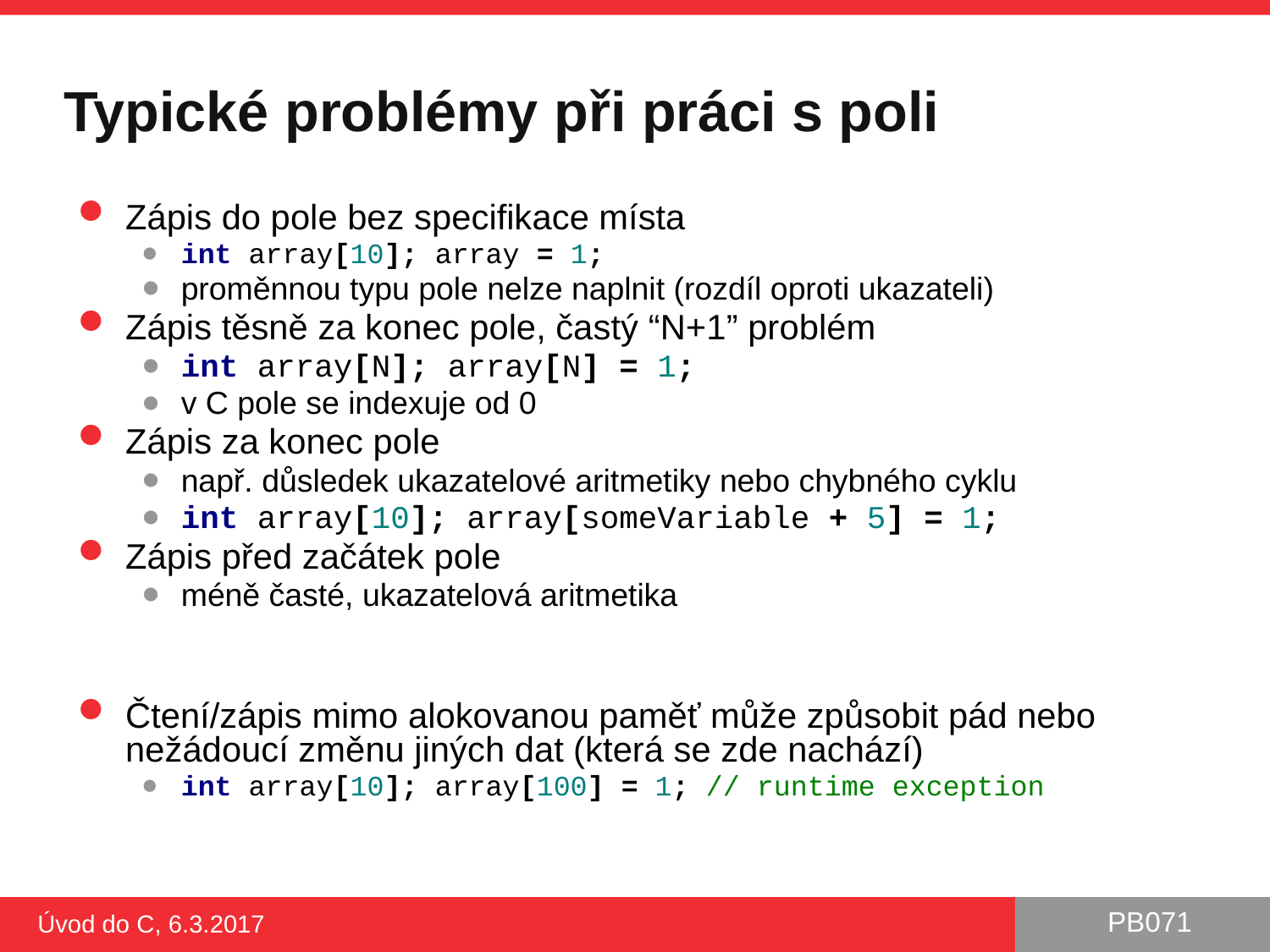

# Typické problémy při práci s poli
Zápis do pole bez specifikace místa
int array[10]; array = 1;
proměnnou typu pole nelze naplnit (rozdíl oproti ukazateli)
Zápis těsně za konec pole, častý “N+1” problém
int array[N]; array[N] = 1;
v C pole se indexuje od 0
Zápis za konec pole
např. důsledek ukazatelové aritmetiky nebo chybného cyklu
int array[10]; array[someVariable + 5] = 1;
Zápis před začátek pole
méně časté, ukazatelová aritmetika

Čtení/zápis mimo alokovanou paměť může způsobit pád nebo nežádoucí změnu jiných dat (která se zde nachází)
int array[10]; array[100] = 1; // runtime exception
Úvod do C, 6.3.2017